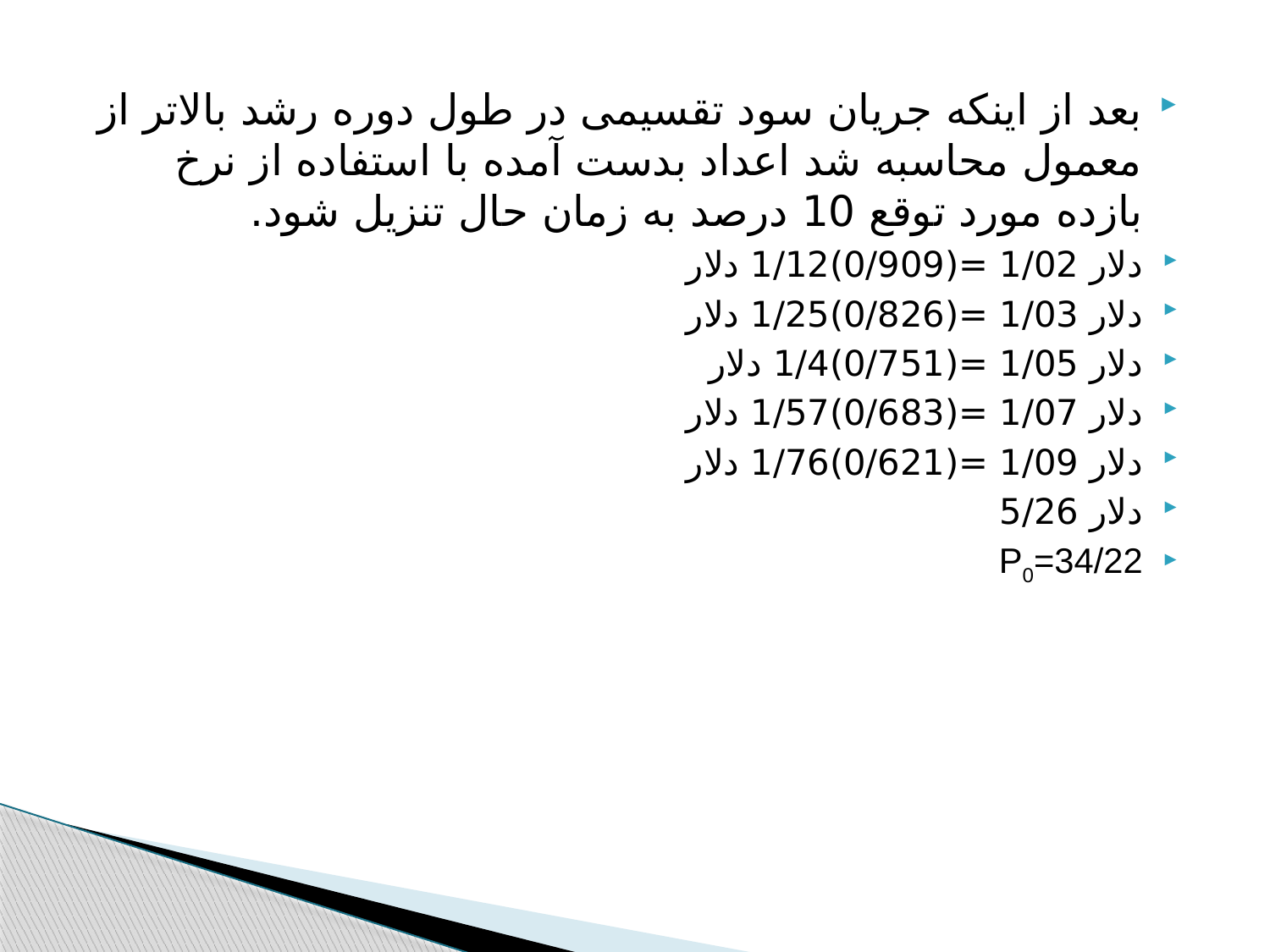

بعد از اینکه جریان سود تقسیمی در طول دوره رشد بالاتر از معمول محاسبه شد اعداد بدست آمده با استفاده از نرخ بازده مورد توقع 10 درصد به زمان حال تنزیل شود.
دلار 1/02 =(0/909)1/12 دلار
دلار 1/03 =(0/826)1/25 دلار
دلار 1/05 =(0/751)1/4 دلار
دلار 1/07 =(0/683)1/57 دلار
دلار 1/09 =(0/621)1/76 دلار
دلار 5/26
P0=34/22